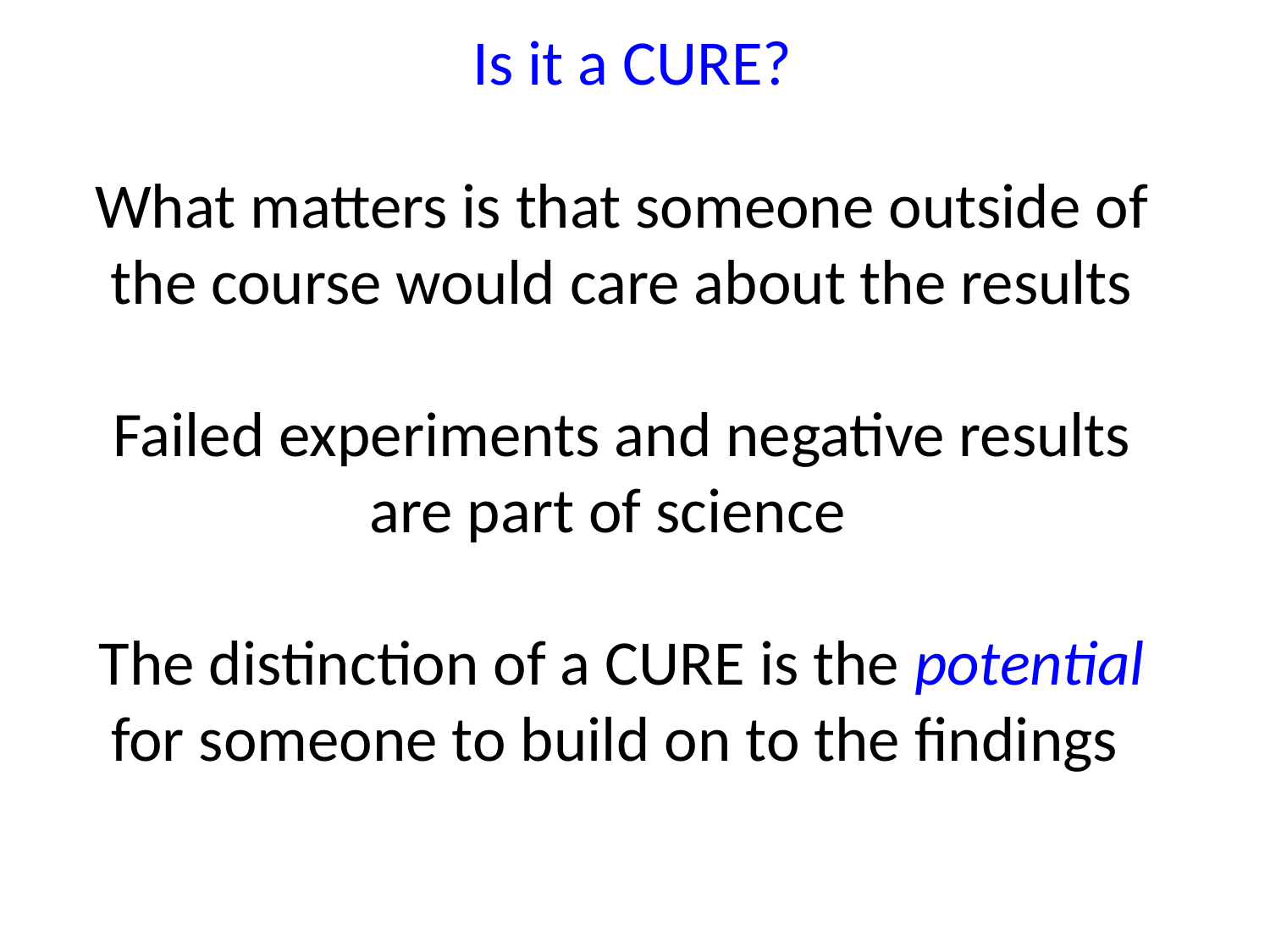

Is it a CURE?
What matters is that someone outside of the course would care about the results
Failed experiments and negative results are part of science
The distinction of a CURE is the potential for someone to build on to the findings